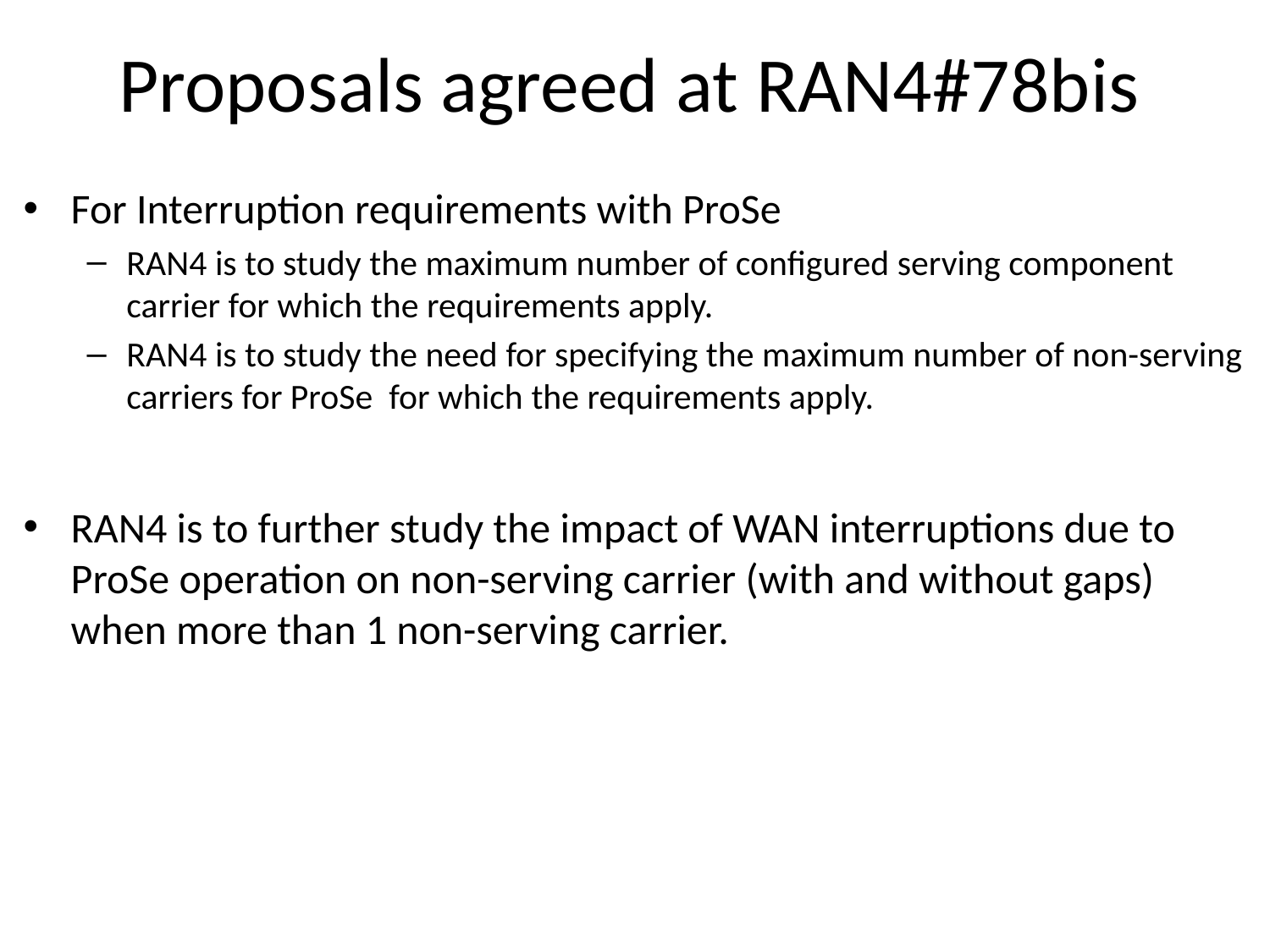

# Proposals agreed at RAN4#78bis

For Interruption requirements with ProSe
RAN4 is to study the maximum number of configured serving component carrier for which the requirements apply.
RAN4 is to study the need for specifying the maximum number of non-serving carriers for ProSe  for which the requirements apply.

RAN4 is to further study the impact of WAN interruptions due to ProSe operation on non-serving carrier (with and without gaps) when more than 1 non-serving carrier.